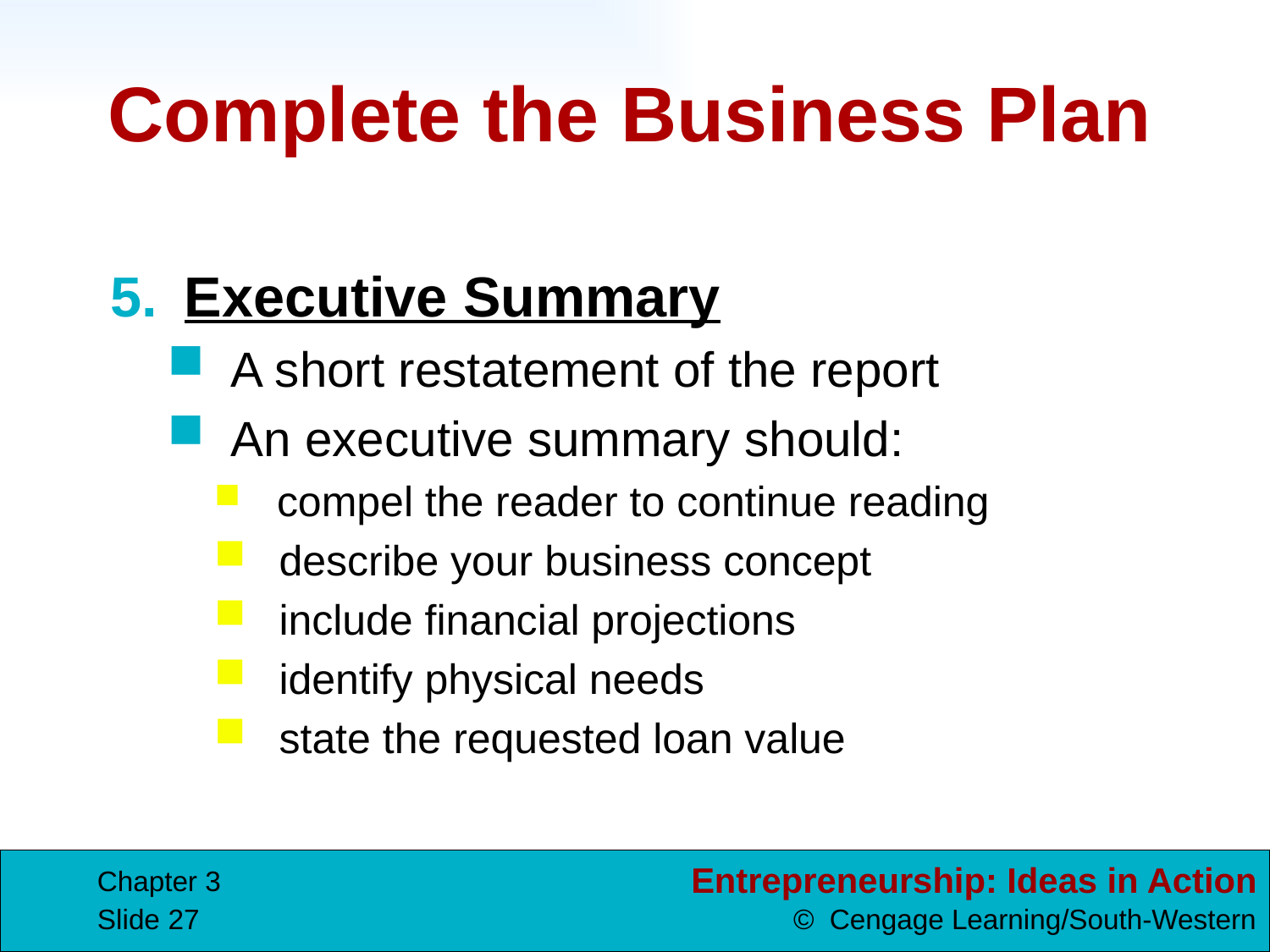

# Complete the Business Plan
Executive Summary
A short restatement of the report
An executive summary should:
 compel the reader to continue reading
 describe your business concept
 include financial projections
 identify physical needs
 state the requested loan value
Chapter 3
Slide 27